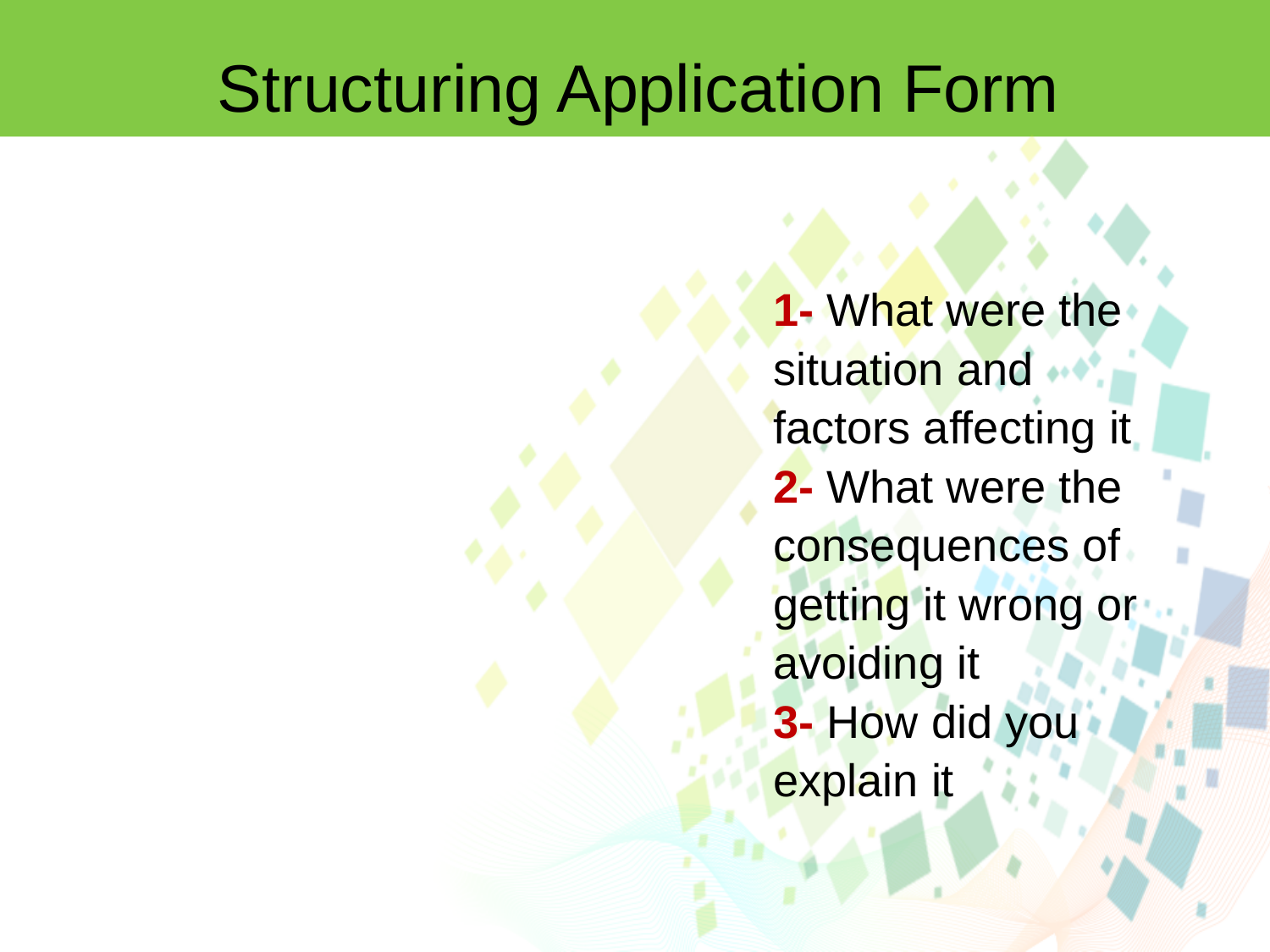

Structuring Application Form
1- What were the situation and factors affecting it
2- What were the consequences of getting it wrong or avoiding it
3- How did you explain it